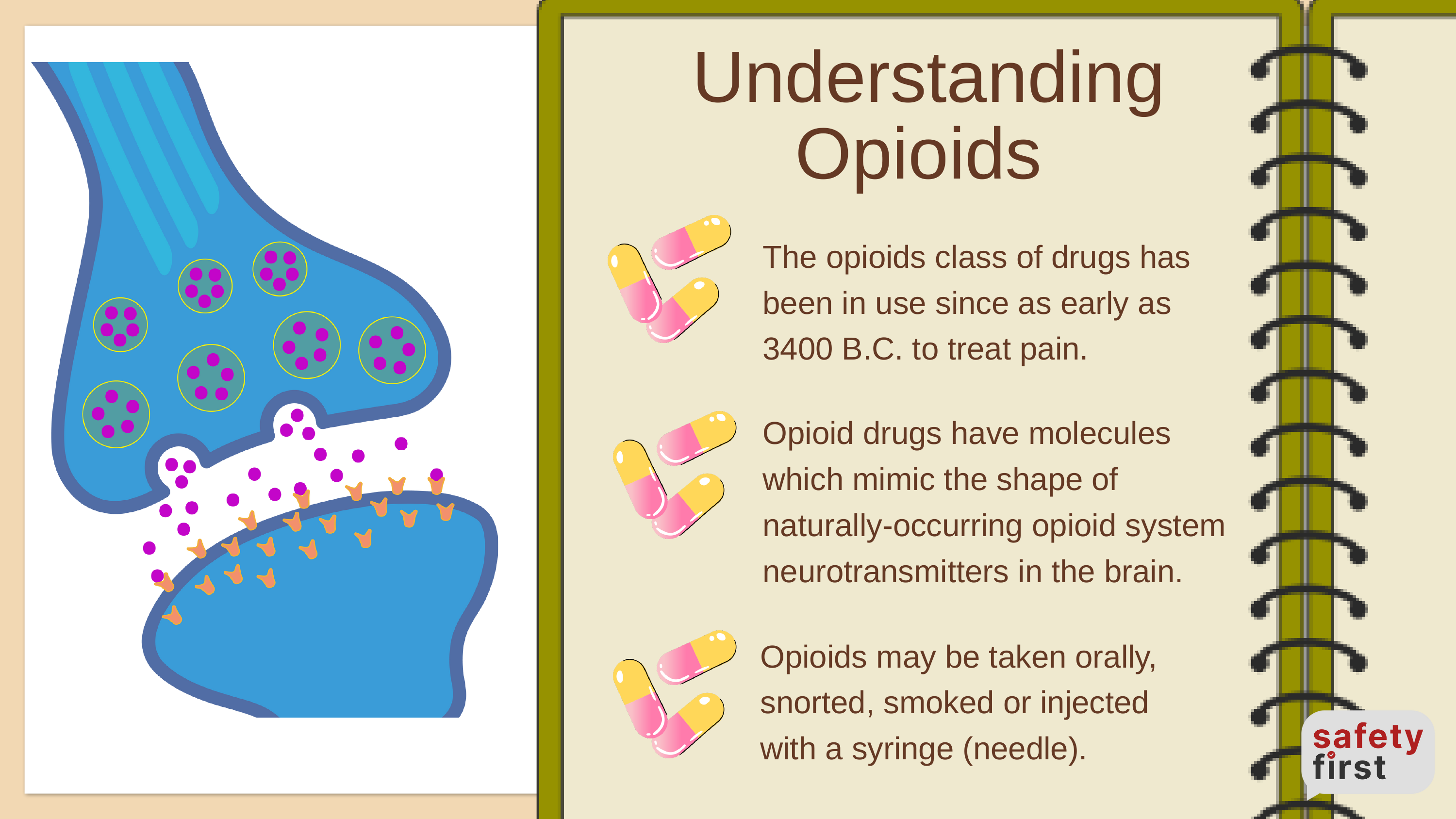

Understanding Opioids

The opioids class of drugs has been in use since as early as 3400 B.C. to treat pain.
Opioid drugs have molecules which mimic the shape of naturally-occurring opioid system neurotransmitters in the brain.

Opioids may be taken orally, snorted, smoked or injected with a syringe (needle).